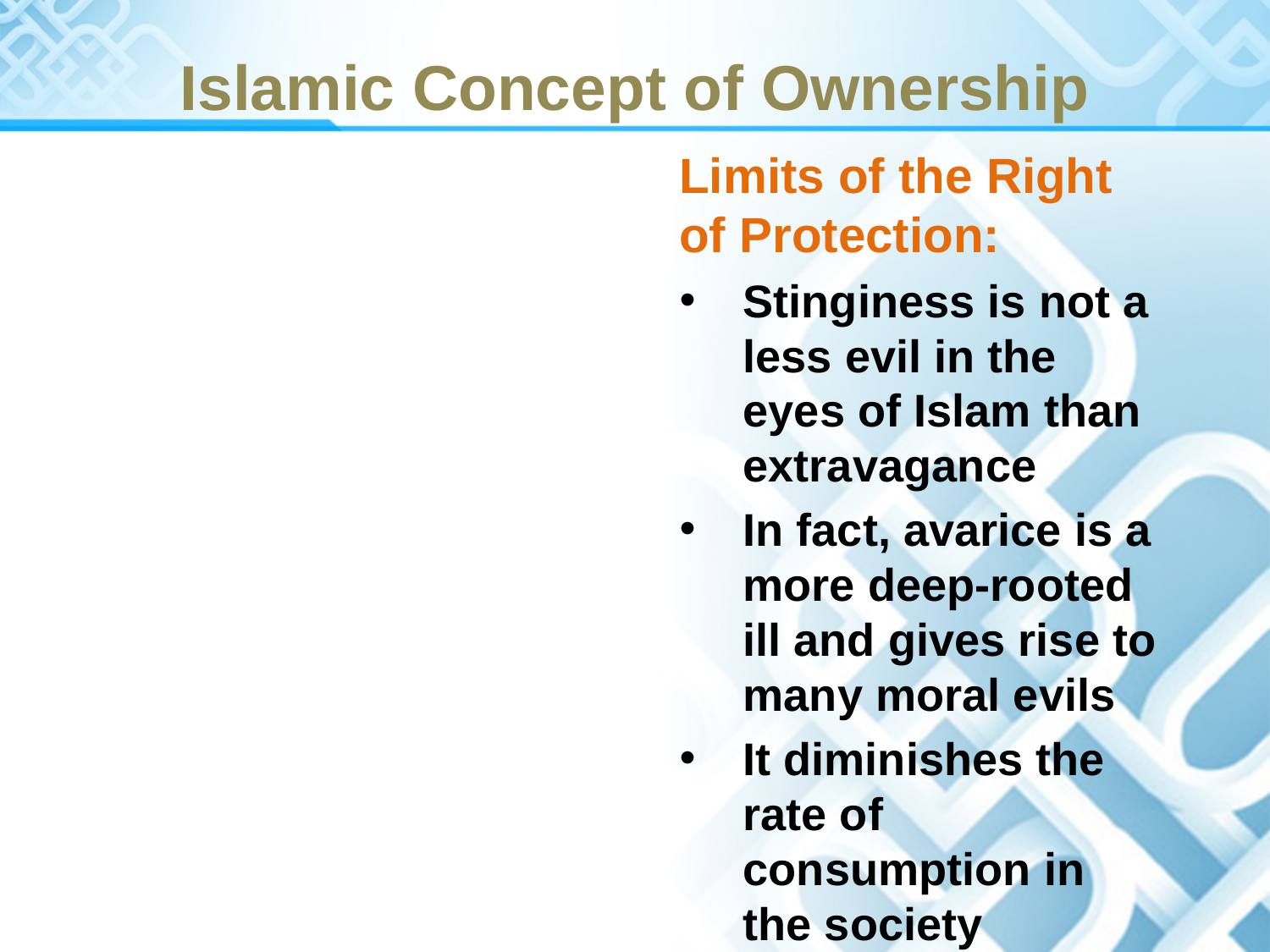

Islamic Concept of Ownership
Limits of the Right of Protection:
Stinginess is not a less evil in the eyes of Islam than extravagance
In fact, avarice is a more deep-rooted ill and gives rise to many moral evils
It diminishes the rate of consumption in the society